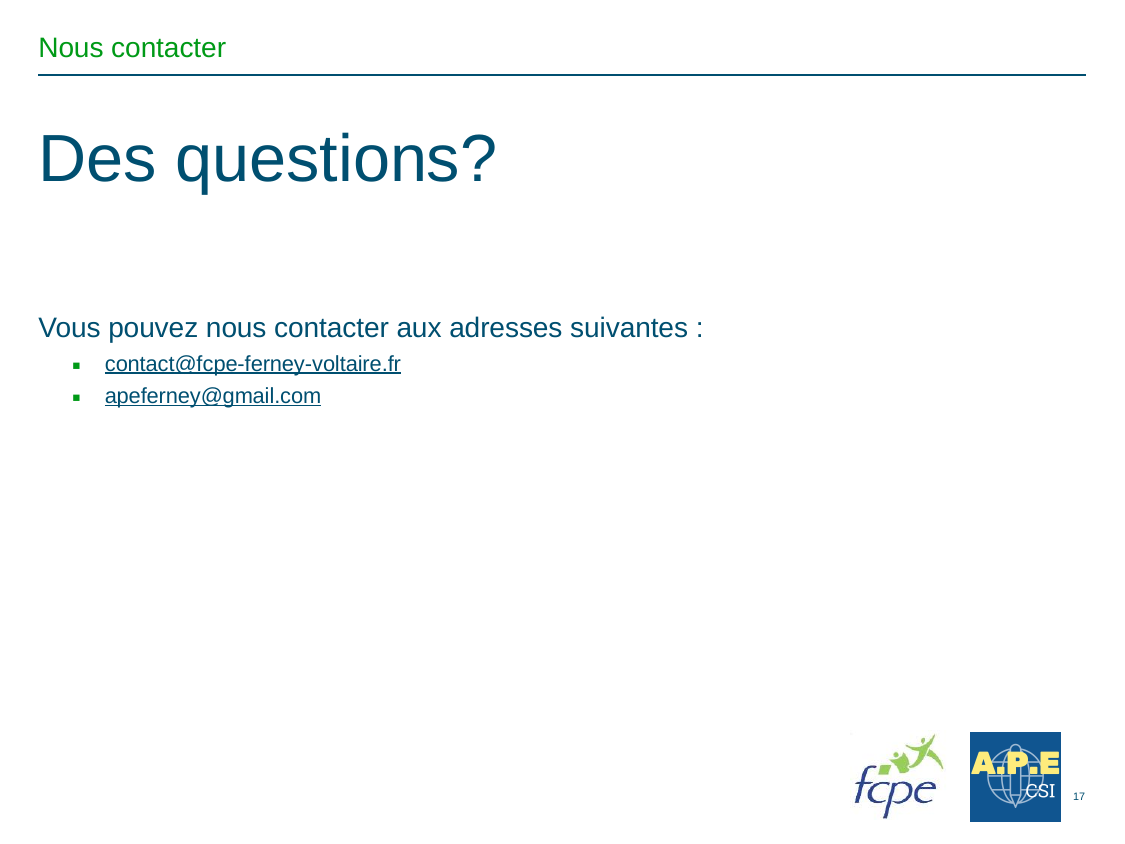

Nous contacter
Des questions?

Vous pouvez nous contacter aux adresses suivantes :
contact@fcpe-ferney-voltaire.fr
apeferney@gmail.com

17